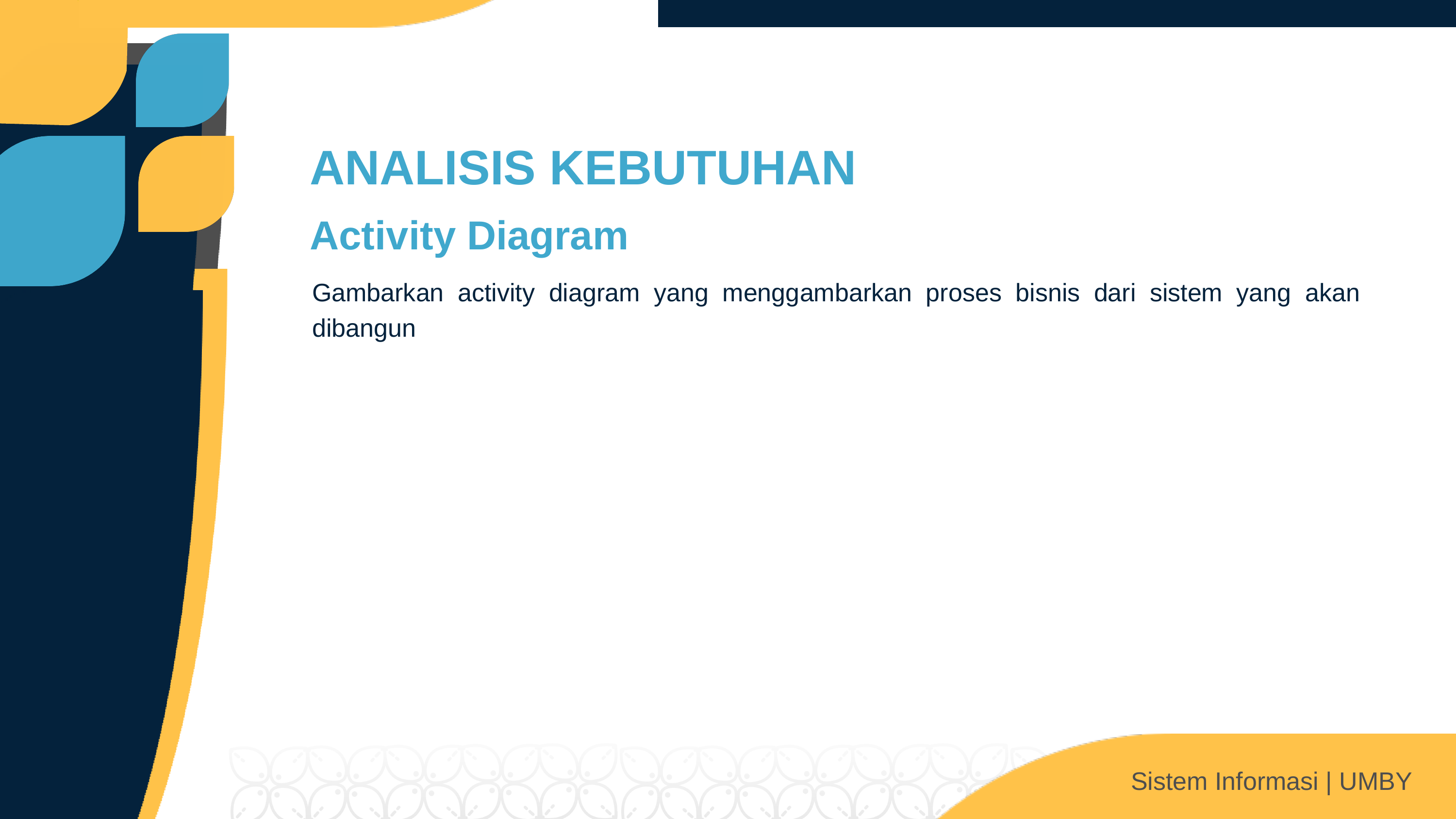

ANALISIS KEBUTUHAN

Activity Diagram

Gambarkan activity diagram yang menggambarkan proses bisnis dari sistem yang akan dibangun

Sistem Informasi | UMBY